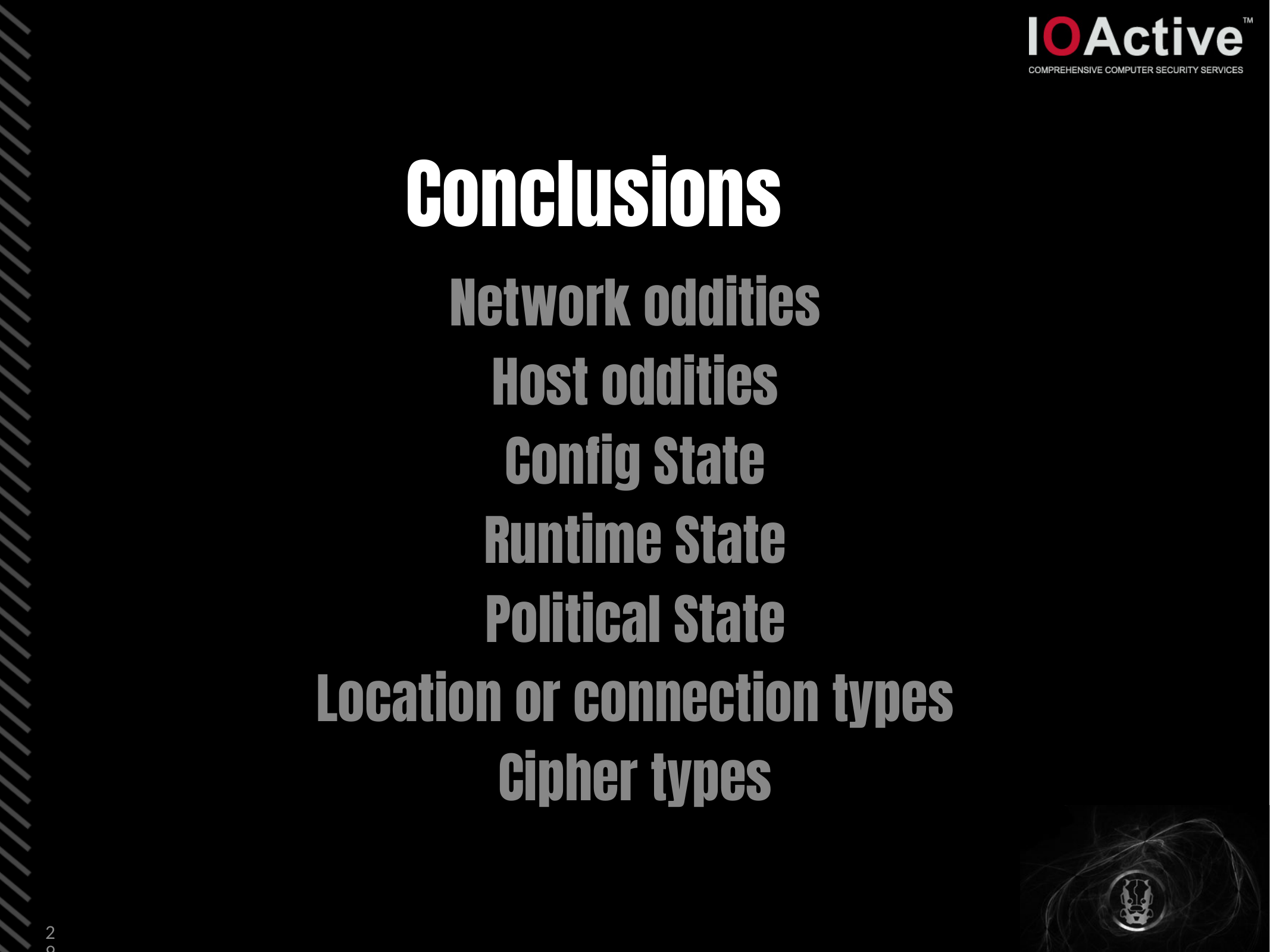

# Conclusions
Network oddities
Host oddities
Config State
Runtime State
Political State
Location or connection types
Cipher types
29